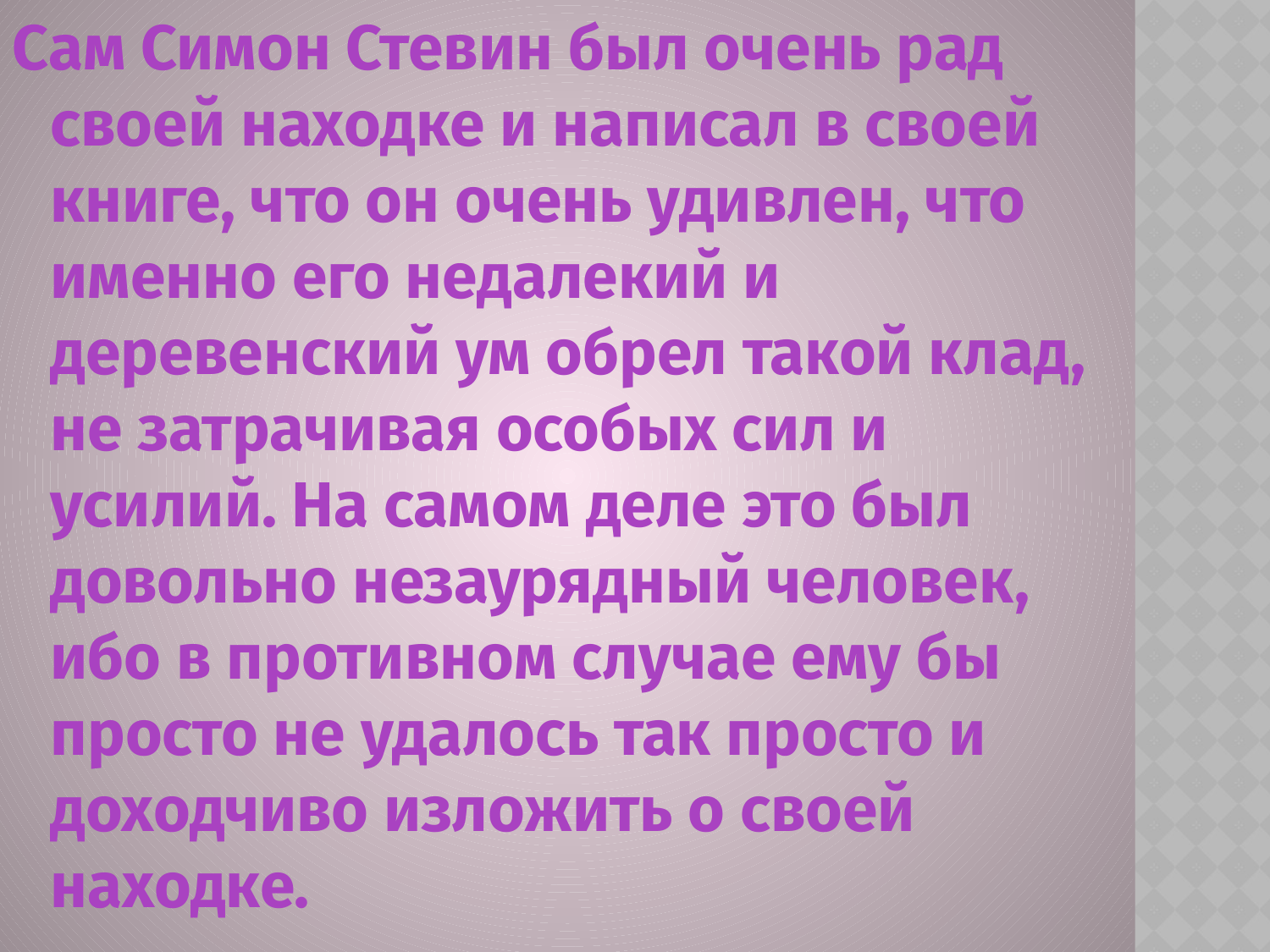

Сам Симон Стевин был очень рад своей находке и написал в своей книге, что он очень удивлен, что именно его недалекий и деревенский ум обрел такой клад, не затрачивая особых сил и усилий. На самом деле это был довольно незаурядный человек, ибо в противном случае ему бы просто не удалось так просто и доходчиво изложить о своей находке.

#